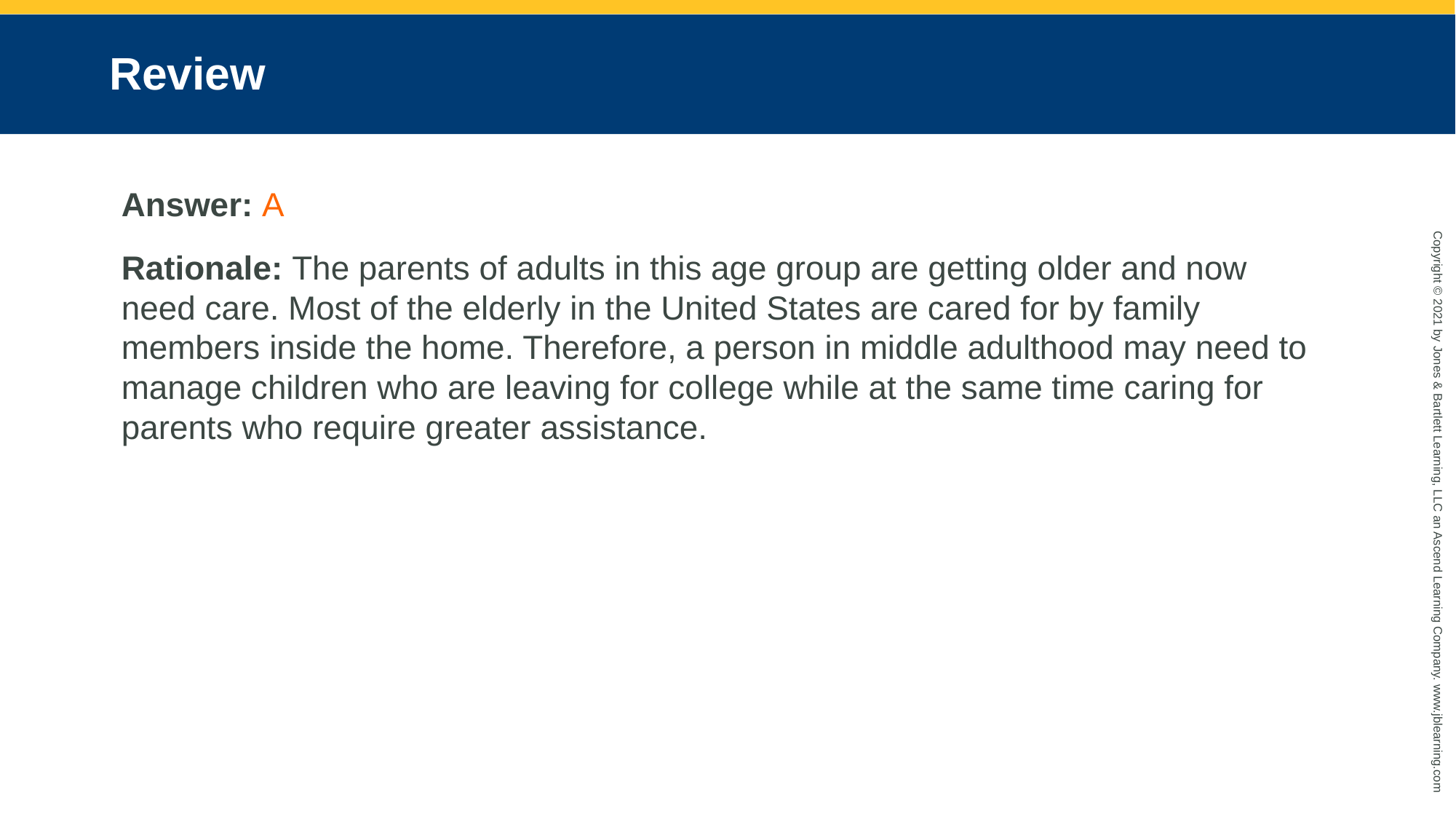

# Review
Answer: A
Rationale: The parents of adults in this age group are getting older and now need care. Most of the elderly in the United States are cared for by family members inside the home. Therefore, a person in middle adulthood may need to manage children who are leaving for college while at the same time caring for parents who require greater assistance.